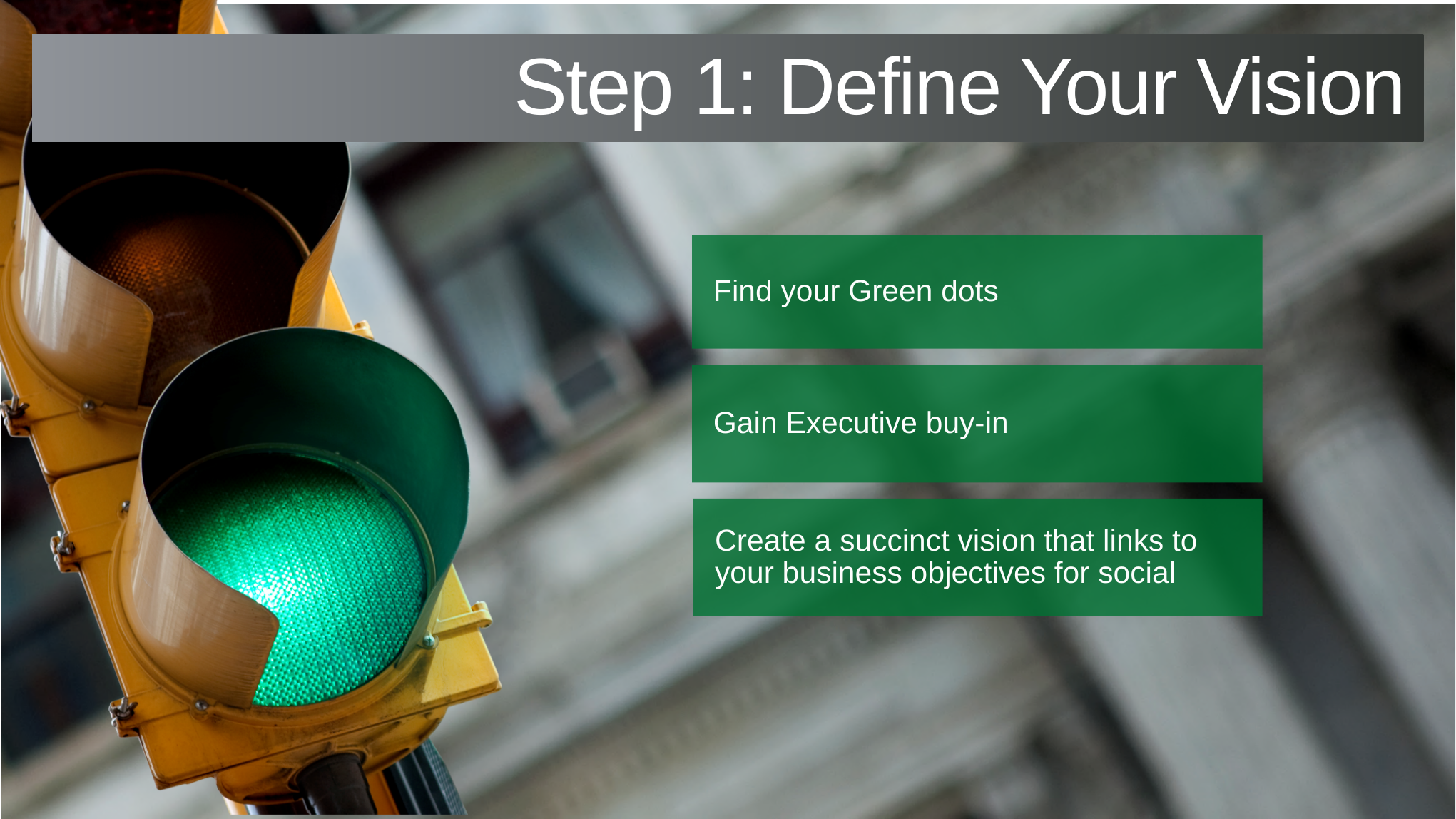

# Step 1: Define Your Vision
Find your Green dots
Gain Executive buy-in
Create a succinct vision that links to your business objectives for social